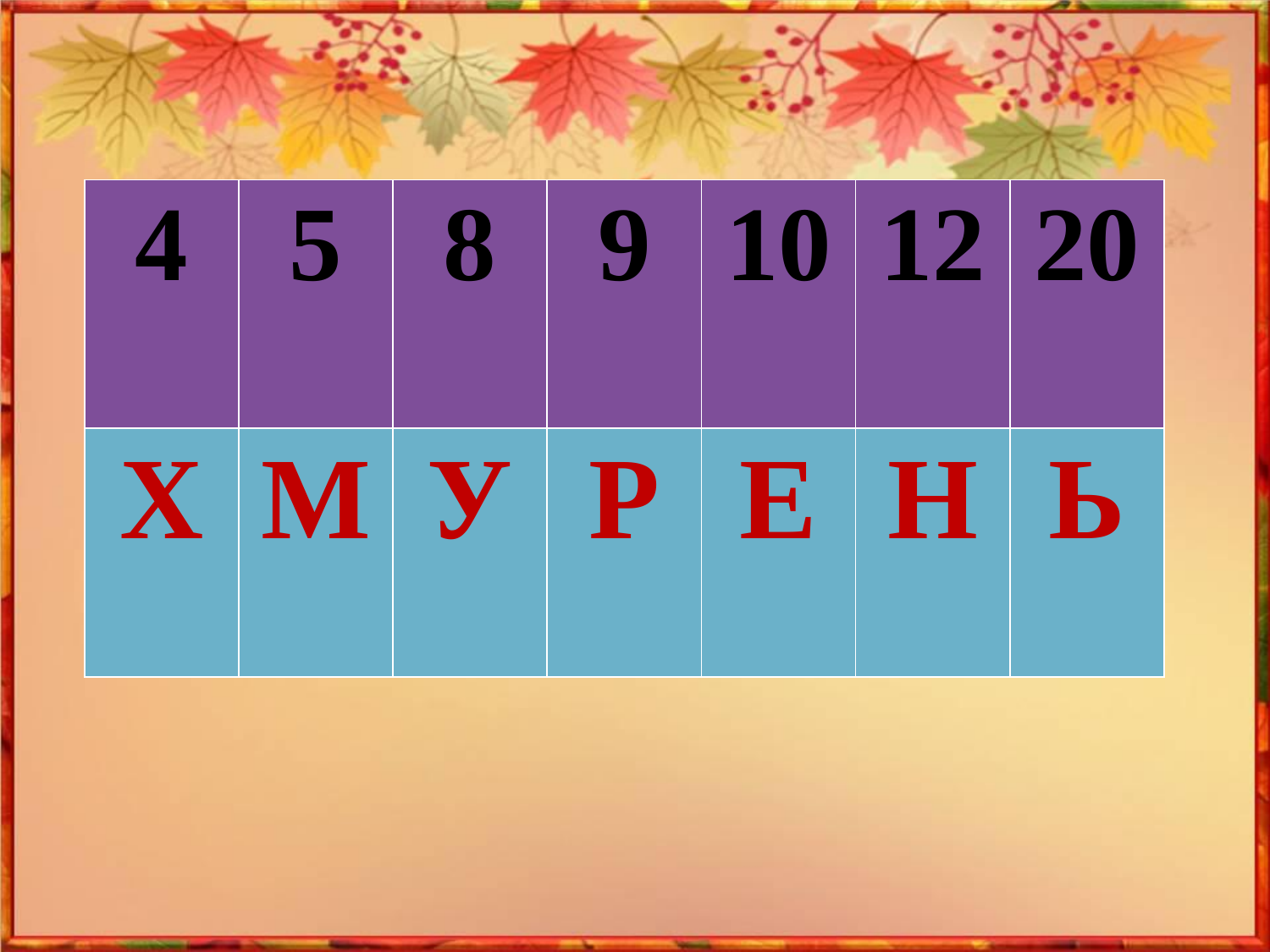

| 4 | 5 | 8 | 9 | 10 | 12 | 20 |
| --- | --- | --- | --- | --- | --- | --- |
| Х | М | У | Р | Е | Н | Ь |